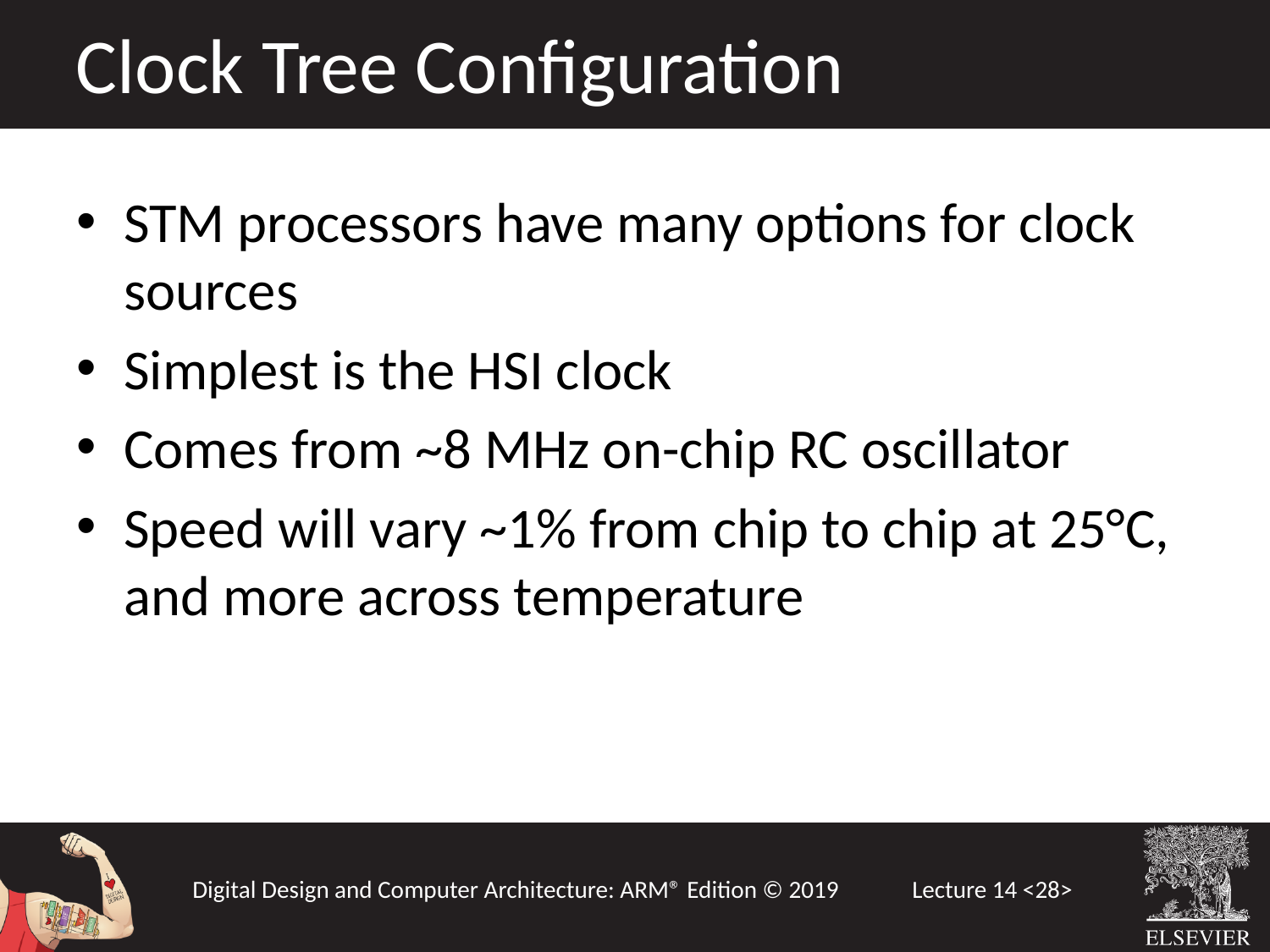

Clock Tree Configuration
STM processors have many options for clock sources
Simplest is the HSI clock
Comes from ~8 MHz on-chip RC oscillator
Speed will vary ~1% from chip to chip at 25°C, and more across temperature